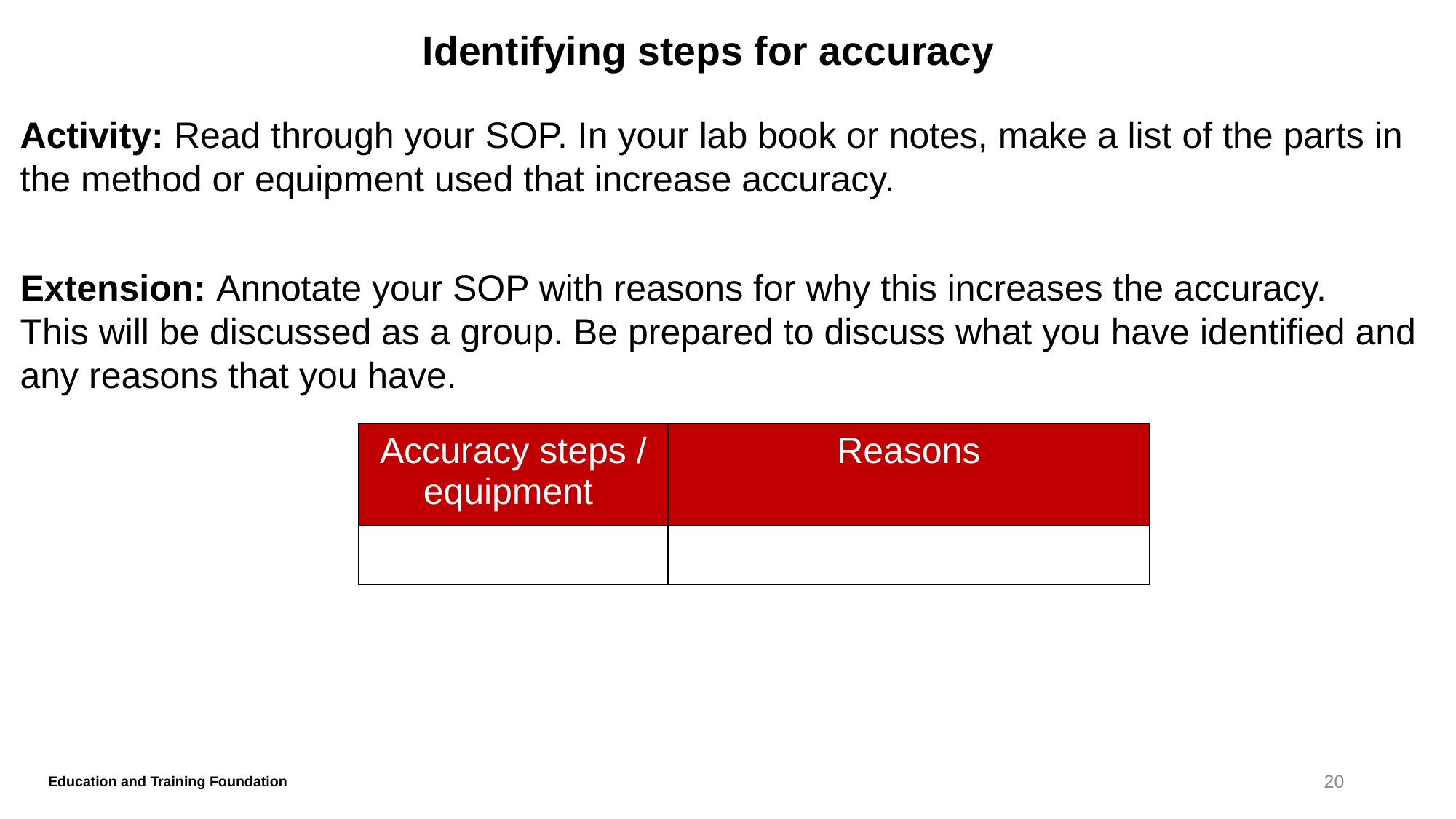

# Identifying steps for accuracy
Activity: Read through your SOP. In your lab book or notes, make a list of the parts in the method or equipment used that increase accuracy.

Extension: Annotate your SOP with reasons for why this increases the accuracy.
This will be discussed as a group. Be prepared to discuss what you have identified and any reasons that you have.

| Accuracy steps / equipment | Reasons |
| --- | --- |
|  |  |
20
Education and Training Foundation